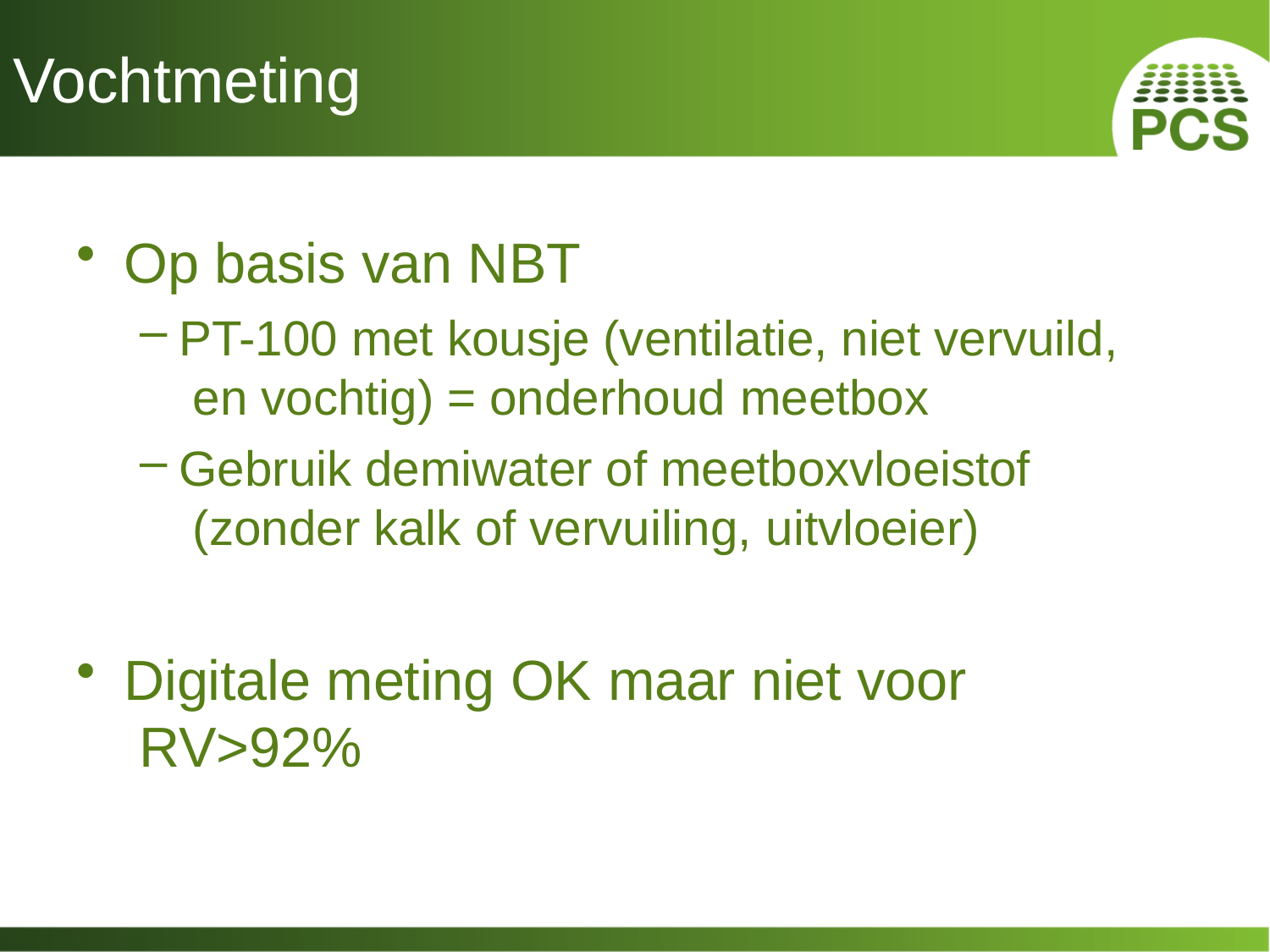

# Vochtmeting
Op basis van NBT
PT-100 met kousje (ventilatie, niet vervuild,  en vochtig) = onderhoud meetbox
Gebruik demiwater of meetboxvloeistof  (zonder kalk of vervuiling, uitvloeier)

Digitale meting OK maar niet voor  RV>92%